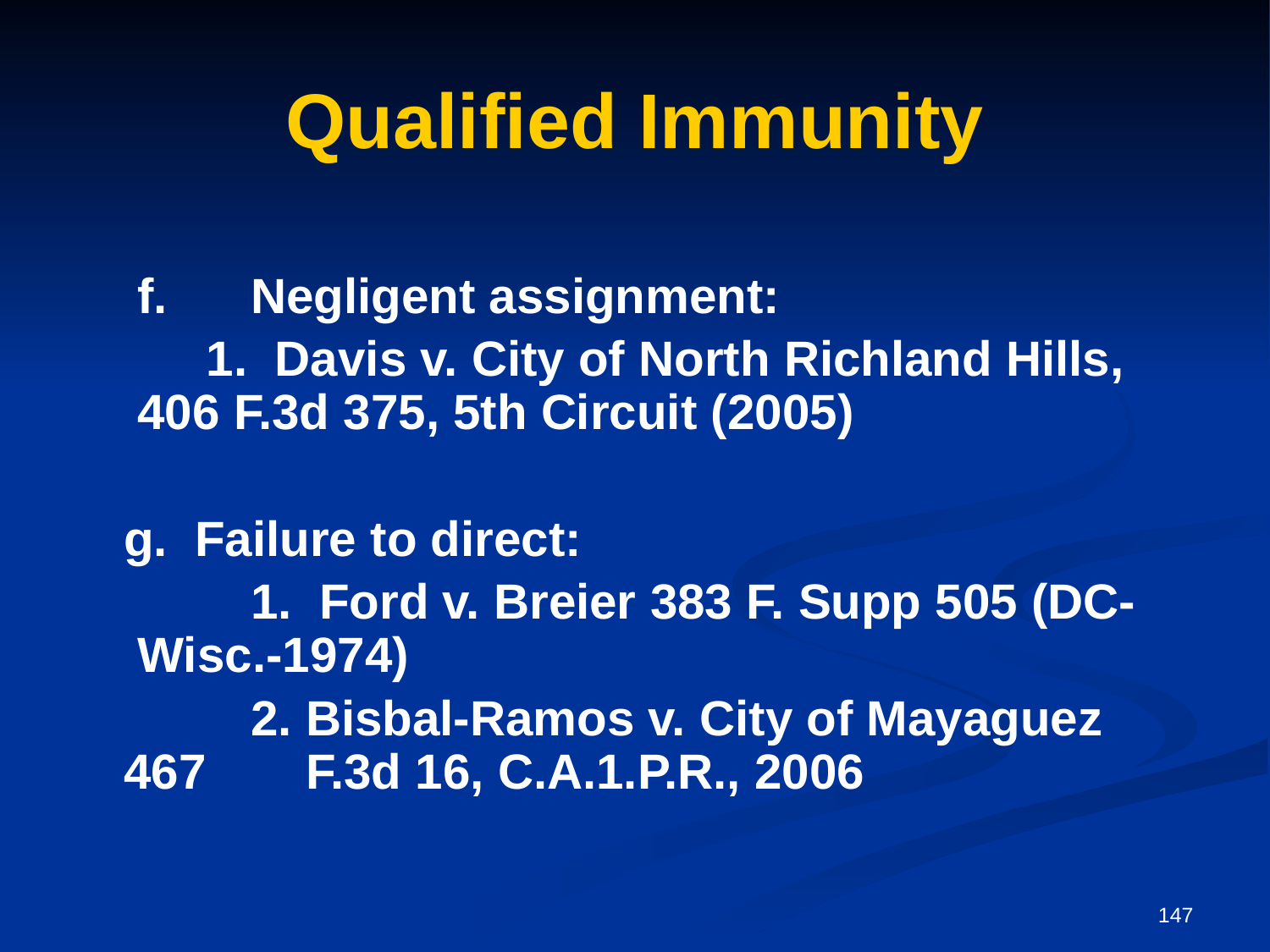

# Qualified Immunity
	 f.	Negligent assignment:
	      1.  Davis v. City of North Richland Hills, 	     406 F.3d 375, 5th Circuit (2005)

	g.  Failure to direct:
	    	1.  Ford v. Breier 383 F. Supp 505 (DC-	     Wisc.-1974)
	    	2. Bisbal-Ramos v. City of Mayaguez 467 	    F.3d 16, C.A.1.P.R., 2006
147